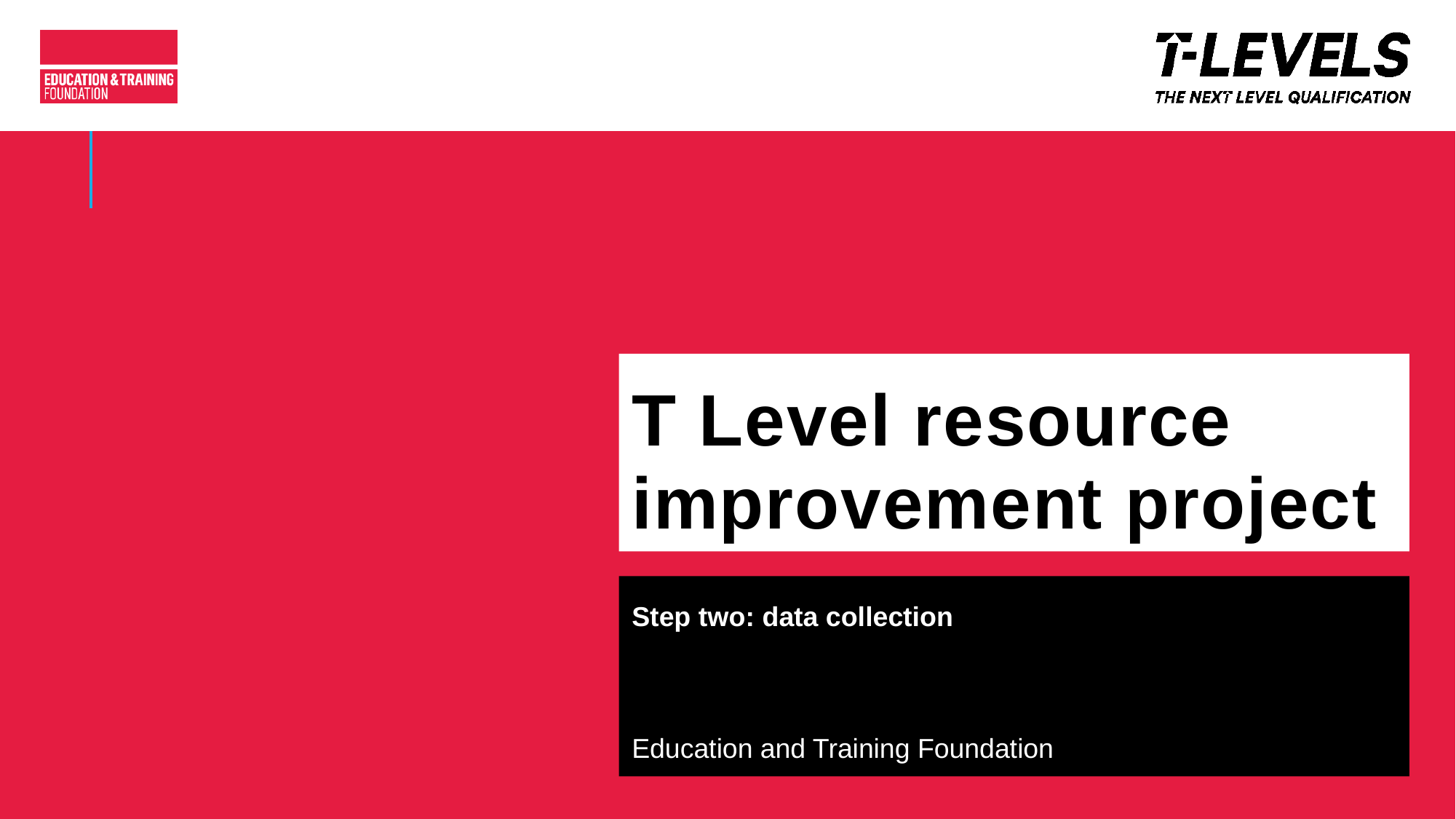

# T Level resource improvement project
Step two: data collection
Education and Training Foundation